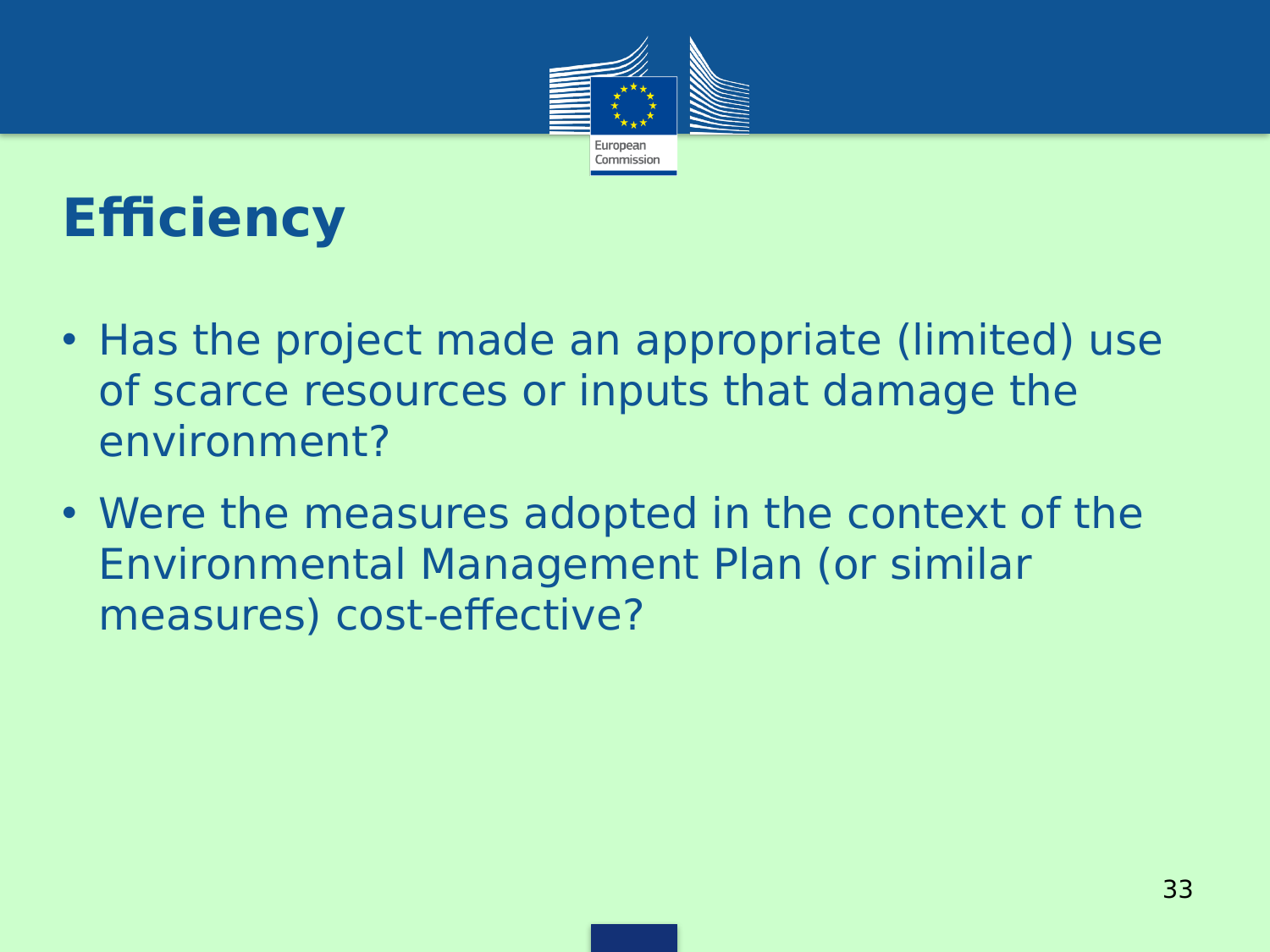

# Efficiency
Has the project made an appropriate (limited) use of scarce resources or inputs that damage the environment?
Were the measures adopted in the context of the Environmental Management Plan (or similar measures) cost-effective?
33